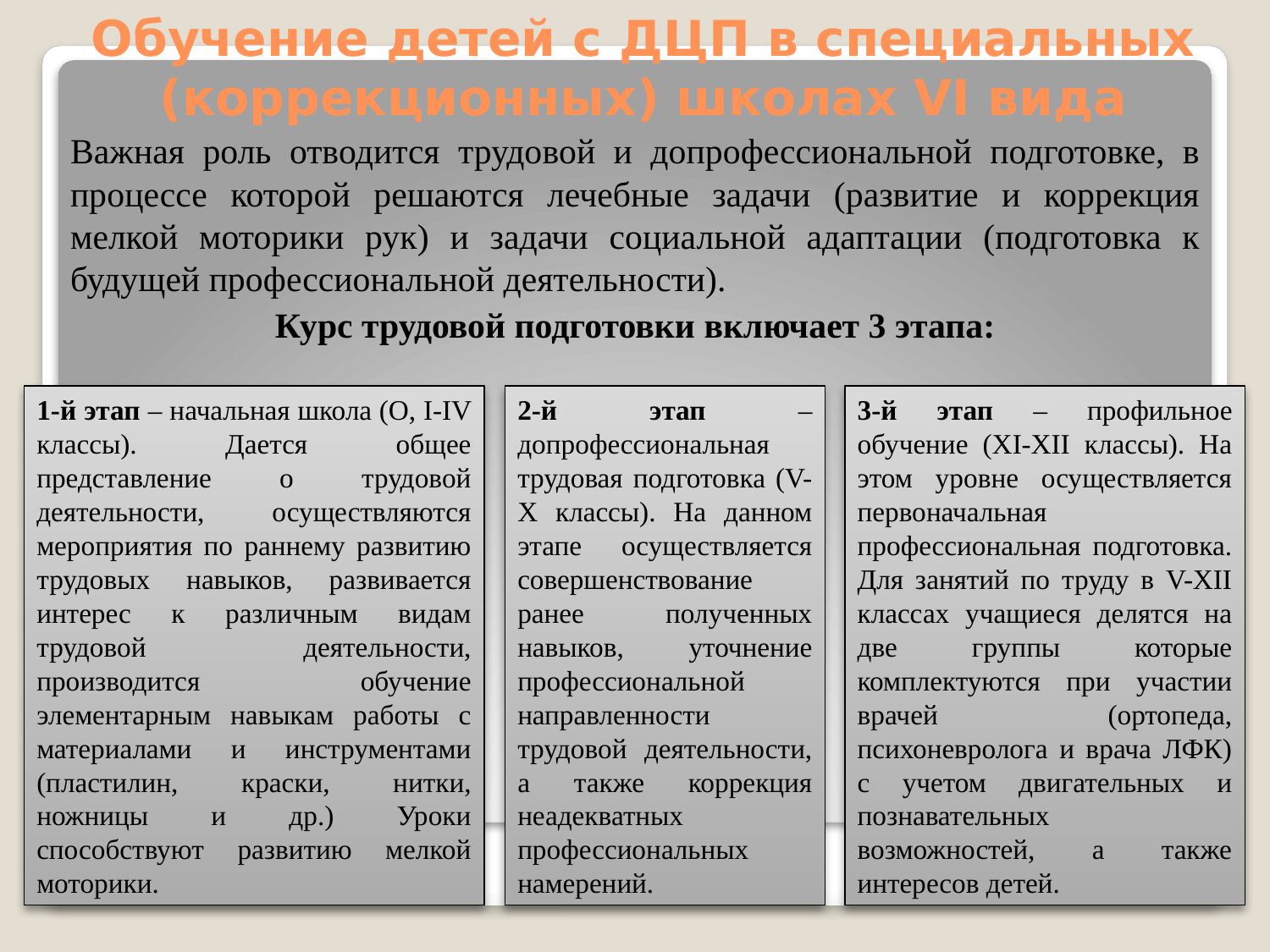

Обучение детей с ДЦП в специальных (коррекционных) школах VI вида
Важная роль отводится трудовой и допрофессиональной подготовке, в процессе которой решаются лечебные задачи (развитие и коррекция мелкой моторики рук) и задачи социальной адаптации (подготовка к будущей профессиональной деятельности).
Курс трудовой подготовки включает 3 этапа:

1-й этап – начальная школа (О, I-IV классы). Дается общее представление о трудовой деятельности, осуществляются мероприятия по раннему развитию трудовых навыков, развивается интерес к различным видам трудовой деятельности, производится обучение элементарным навыкам работы с материалами и инструментами (пластилин, краски, нитки, ножницы и др.) Уроки способствуют развитию мелкой моторики.
2-й этап – допрофессиональная трудовая подготовка (V-Х классы). На данном этапе осуществляется совершенствование ранее полученных навыков, уточнение профессиональной направленности трудовой деятельности, а также коррекция неадекватных профессиональных намерений.
3-й этап – профильное обучение (XI-XII классы). На этом уровне осуществляется первоначальная профессиональная подготовка. Для занятий по труду в V-XII классах учащиеся делятся на две группы которые комплектуются при участии врачей (ортопеда, психоневролога и врача ЛФК) с учетом двигательных и познавательных возможностей, а также интересов детей.